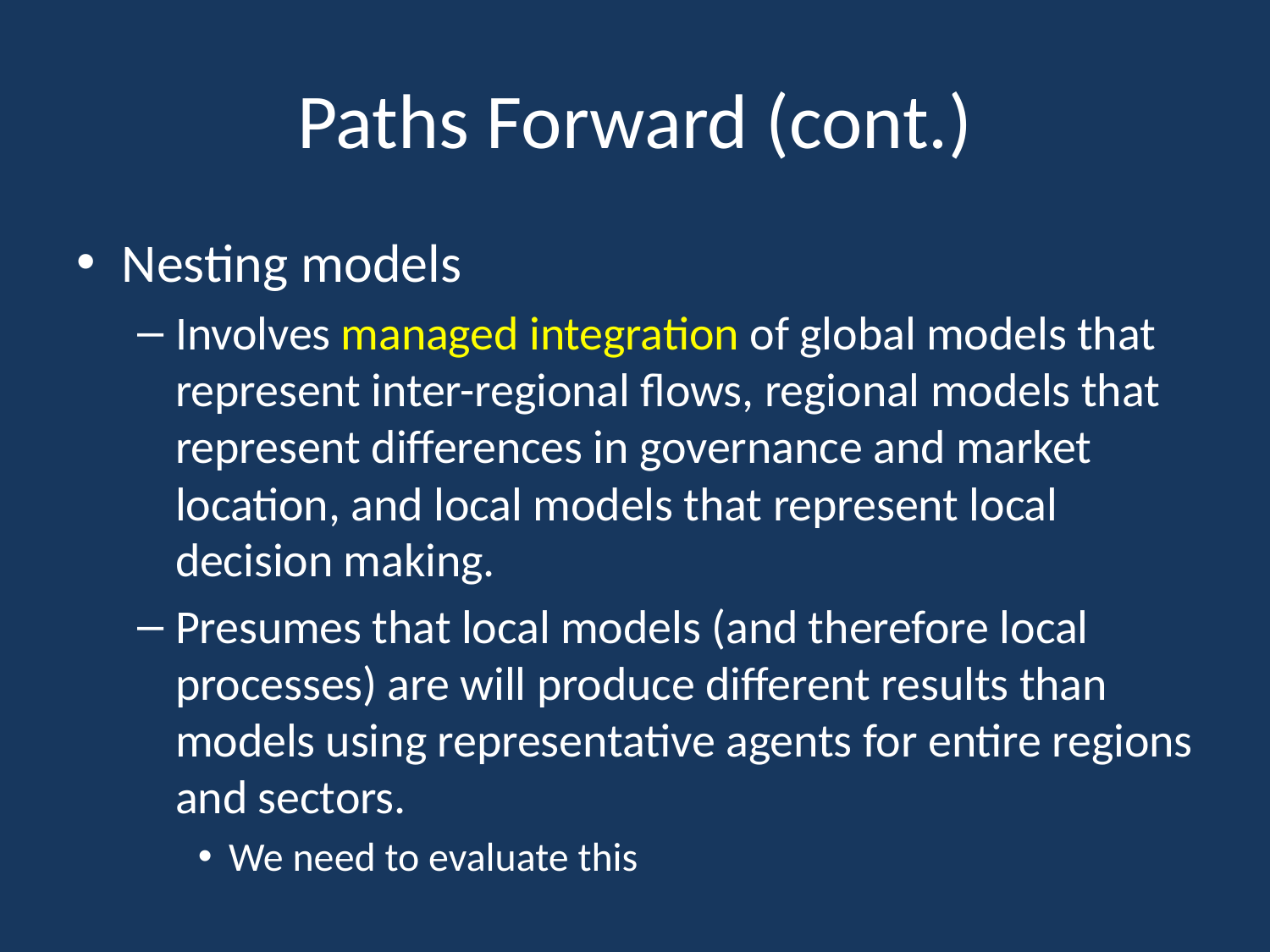

# Paths Forward (cont.)
Nesting models
Involves managed integration of global models that represent inter-regional flows, regional models that represent differences in governance and market location, and local models that represent local decision making.
Presumes that local models (and therefore local processes) are will produce different results than models using representative agents for entire regions and sectors.
We need to evaluate this